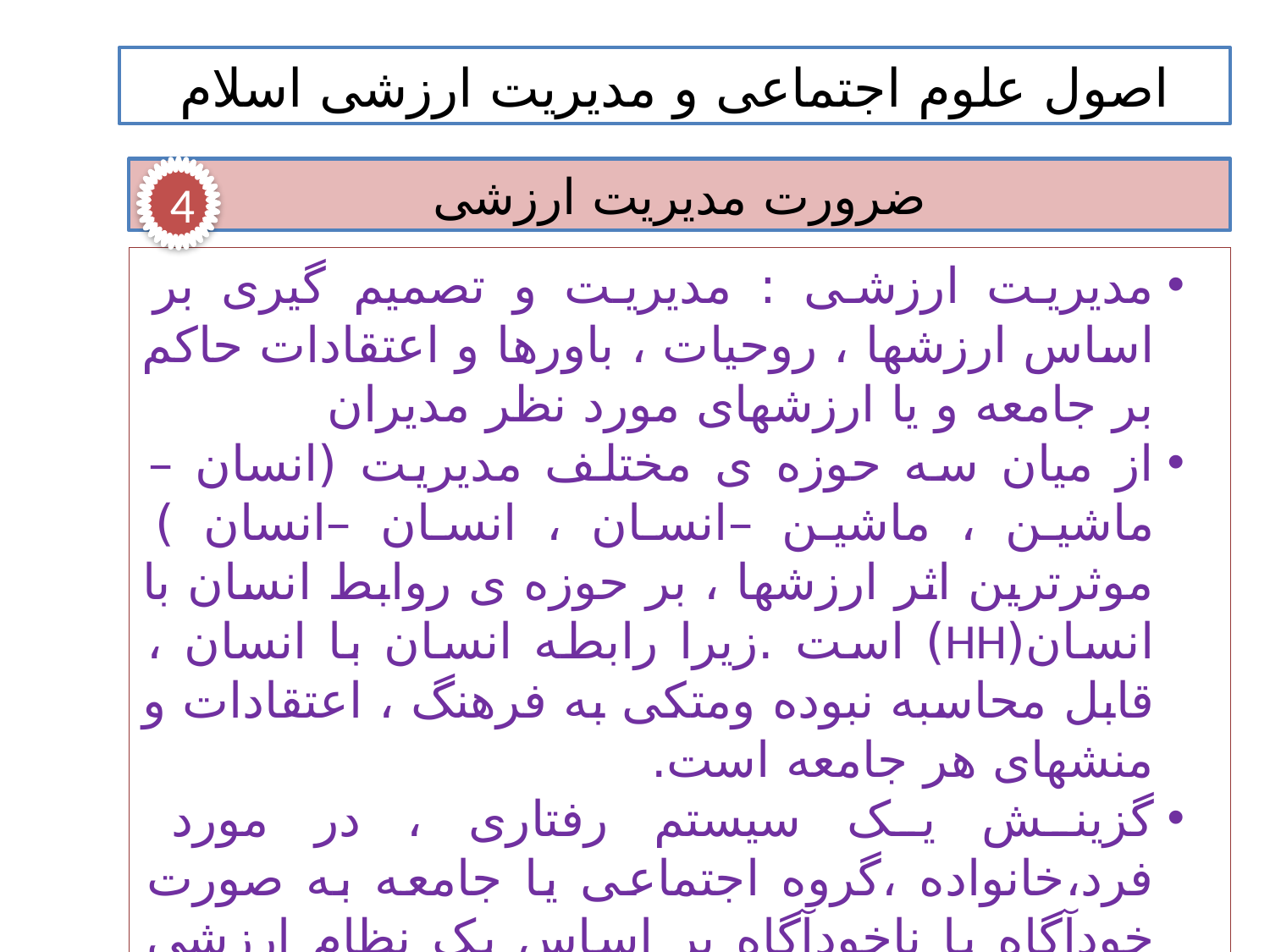

اصول علوم اجتماعی و مدیریت ارزشی اسلام
ضرورت مدیریت ارزشی
4
مدیریت ارزشی : مدیریت و تصمیم گیری بر اساس ارزشها ، روحیات ، باورها و اعتقادات حاکم بر جامعه و یا ارزشهای مورد نظر مدیران
از میان سه حوزه ی مختلف مدیریت (انسان – ماشین ، ماشین –انسان ، انسان –انسان ) موثرترین اثر ارزشها ، بر حوزه ی روابط انسان با انسان(HH) است .زیرا رابطه انسان با انسان ، قابل محاسبه نبوده ومتکی به فرهنگ ، اعتقادات و منشهای هر جامعه است.
گزینش یک سیستم رفتاری ، در مورد فرد،خانواده ،گروه اجتماعی یا جامعه به صورت خودآگاه یا ناخودآگاه بر اساس یک نظام ارزشی انجام می گیرد.